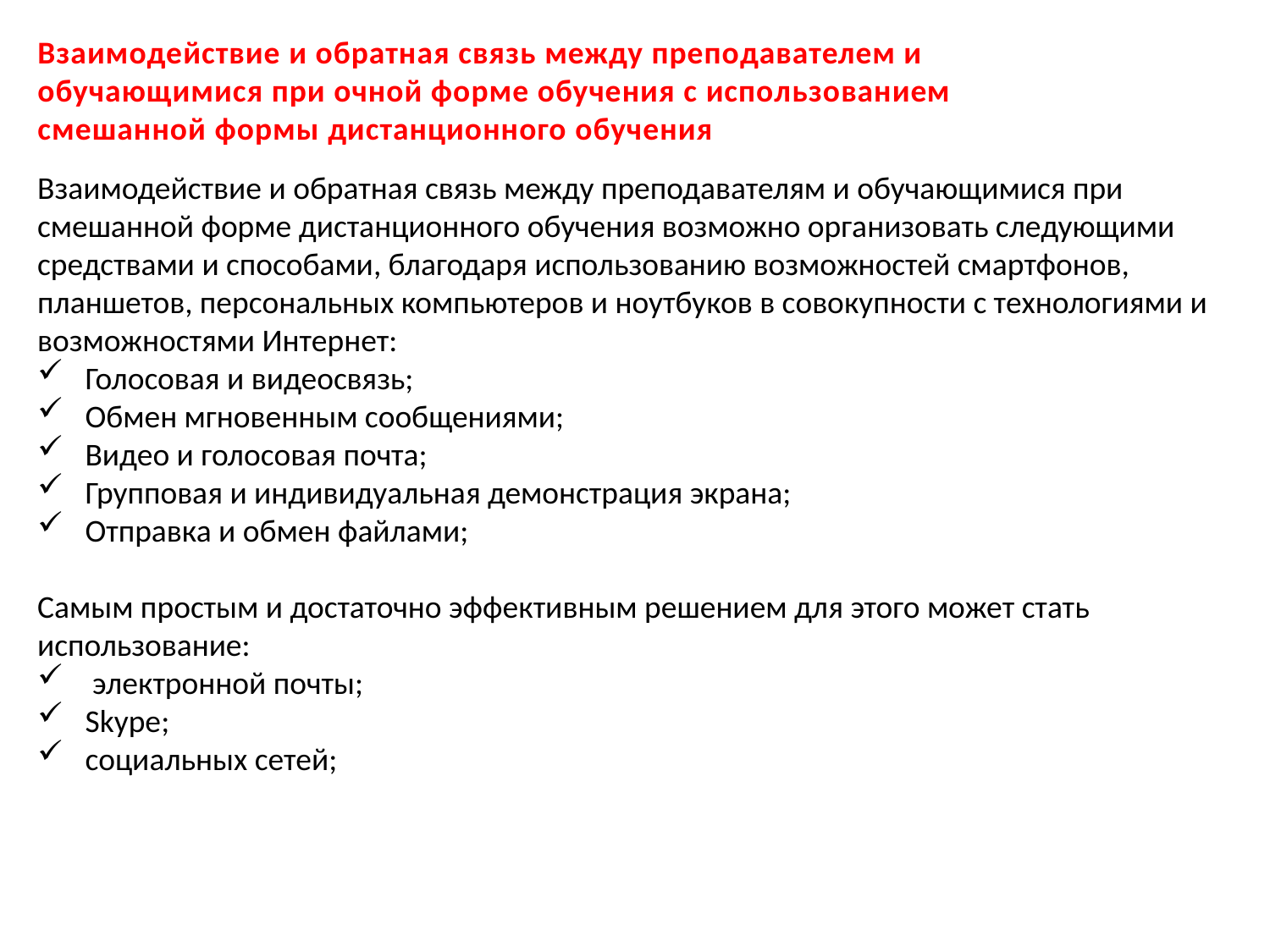

Взаимодействие и обратная связь между преподавателем и обучающимися при очной форме обучения с использованием смешанной формы дистанционного обучения
Взаимодействие и обратная связь между преподавателям и обучающимися при смешанной форме дистанционного обучения возможно организовать следующими средствами и способами, благодаря использованию возможностей смартфонов, планшетов, персональных компьютеров и ноутбуков в совокупности с технологиями и возможностями Интернет:
   Голосовая и видеосвязь;
   Обмен мгновенным сообщениями;
   Видео и голосовая почта;
   Групповая и индивидуальная демонстрация экрана;
   Отправка и обмен файлами;

Самым простым и достаточно эффективным решением для этого может стать использование:
    электронной почты;
   Skype;
   социальных сетей;